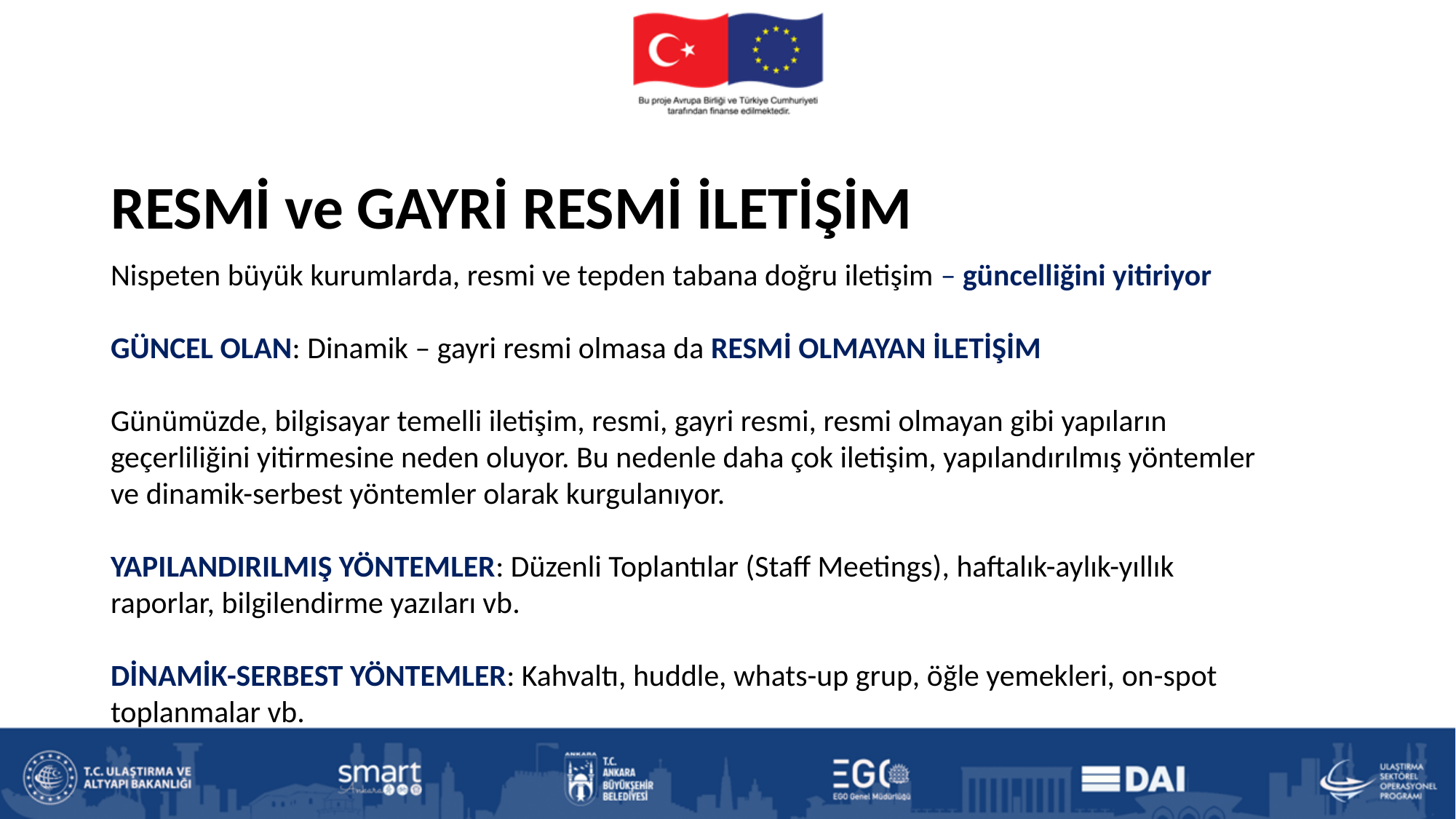

# RESMİ ve GAYRİ RESMİ İLETİŞİM
Nispeten büyük kurumlarda, resmi ve tepden tabana doğru iletişim – güncelliğini yitiriyor

GÜNCEL OLAN: Dinamik – gayri resmi olmasa da RESMİ OLMAYAN İLETİŞİM

Günümüzde, bilgisayar temelli iletişim, resmi, gayri resmi, resmi olmayan gibi yapıların geçerliliğini yitirmesine neden oluyor. Bu nedenle daha çok iletişim, yapılandırılmış yöntemler ve dinamik-serbest yöntemler olarak kurgulanıyor.

YAPILANDIRILMIŞ YÖNTEMLER: Düzenli Toplantılar (Staff Meetings), haftalık-aylık-yıllık raporlar, bilgilendirme yazıları vb.

DİNAMİK-SERBEST YÖNTEMLER: Kahvaltı, huddle, whats-up grup, öğle yemekleri, on-spot toplanmalar vb.